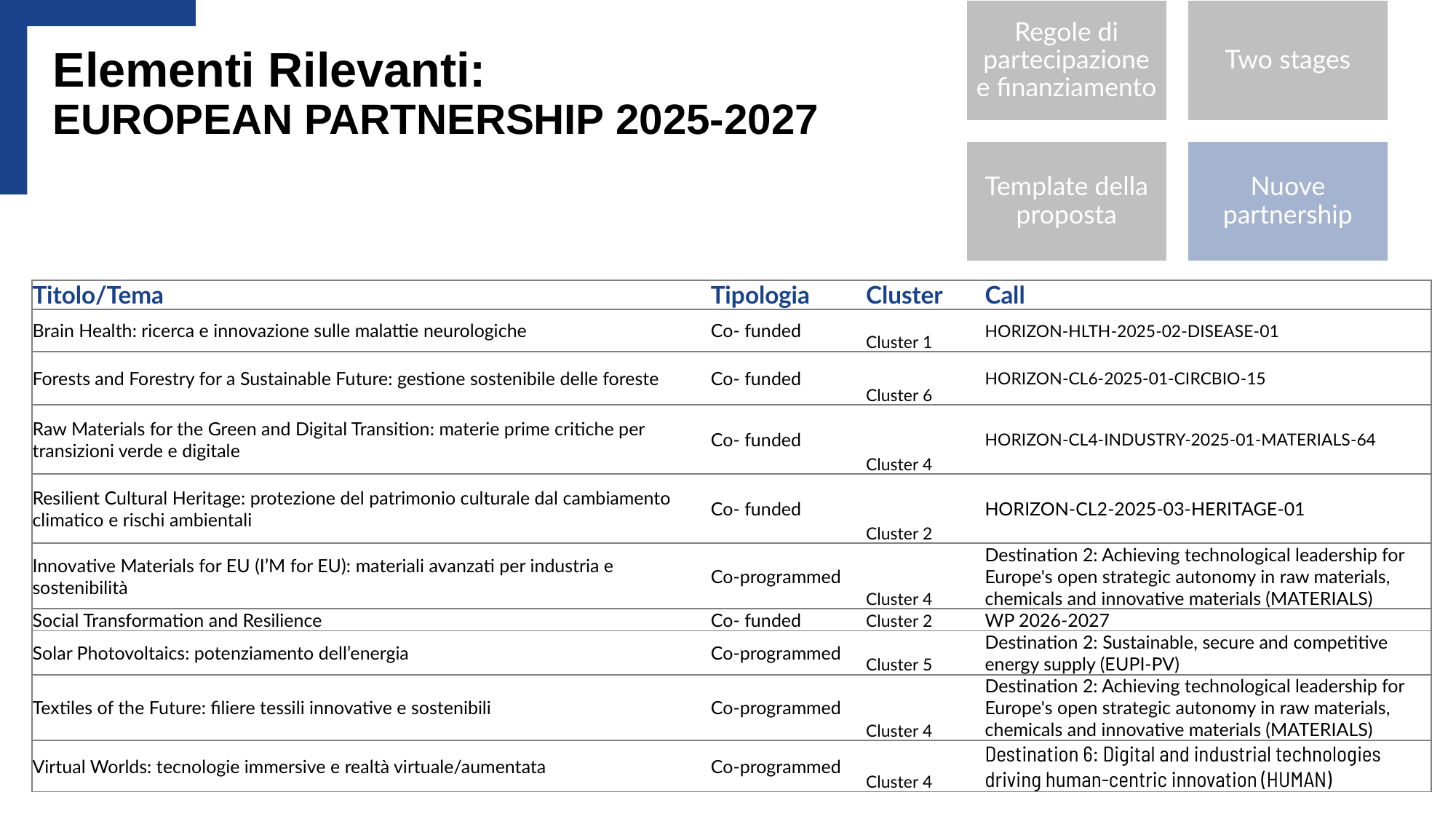

Regole di partecipazione e finanziamento
Two stages
Template della proposta
Nuove partnership
# Elementi Rilevanti: EUROPEAN PARTNERSHIP 2025-2027
| Titolo/Tema | Tipologia | Cluster | Call |
| --- | --- | --- | --- |
| Brain Health: ricerca e innovazione sulle malattie neurologiche | Co- funded | Cluster 1 | HORIZON-HLTH‑2025‑02-DISEASE‑01 |
| Forests and Forestry for a Sustainable Future: gestione sostenibile delle foreste | Co- funded | Cluster 6 | HORIZON‑CL6‑2025‑01‑CIRCBIO‑15 |
| Raw Materials for the Green and Digital Transition: materie prime critiche per transizioni verde e digitale | Co- funded | Cluster 4 | HORIZON‑CL4‑INDUSTRY‑2025‑01‑MATERIALS‑64 |
| Resilient Cultural Heritage: protezione del patrimonio culturale dal cambiamento climatico e rischi ambientali | Co- funded | Cluster 2 | HORIZON‑CL2‑2025‑03‑HERITAGE‑01 |
| Innovative Materials for EU (I’M for EU): materiali avanzati per industria e sostenibilità | Co-programmed | Cluster 4 | Destination 2: Achieving technological leadership for Europe's open strategic autonomy in raw materials, chemicals and innovative materials (MATERIALS) |
| Social Transformation and Resilience | Co- funded | Cluster 2 | WP 2026-2027 |
| Solar Photovoltaics: potenziamento dell’energia | Co-programmed | Cluster 5 | Destination 2: Sustainable, secure and competitive energy supply (EUPI-PV) |
| Textiles of the Future: filiere tessili innovative e sostenibili | Co-programmed | Cluster 4 | Destination 2: Achieving technological leadership for Europe's open strategic autonomy in raw materials, chemicals and innovative materials (MATERIALS) |
| Virtual Worlds: tecnologie immersive e realtà virtuale/aumentata | Co-programmed | Cluster 4 | Destination 6: Digital and industrial technologies driving human-centric innovation (HUMAN) |